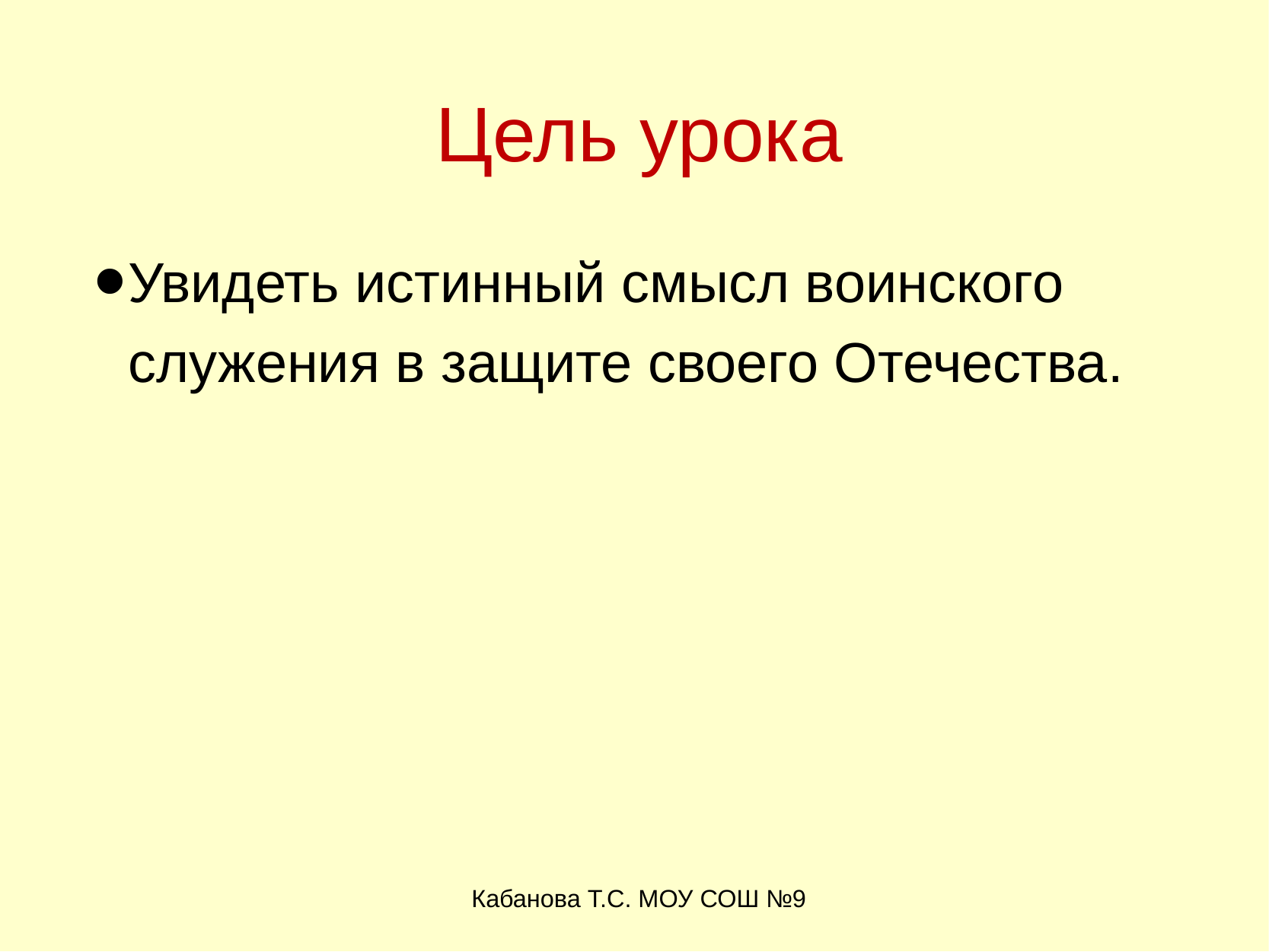

# Цель урока
Увидеть истинный смысл воинского служения в защите своего Отечества.
Кабанова Т.С. МОУ СОШ №9